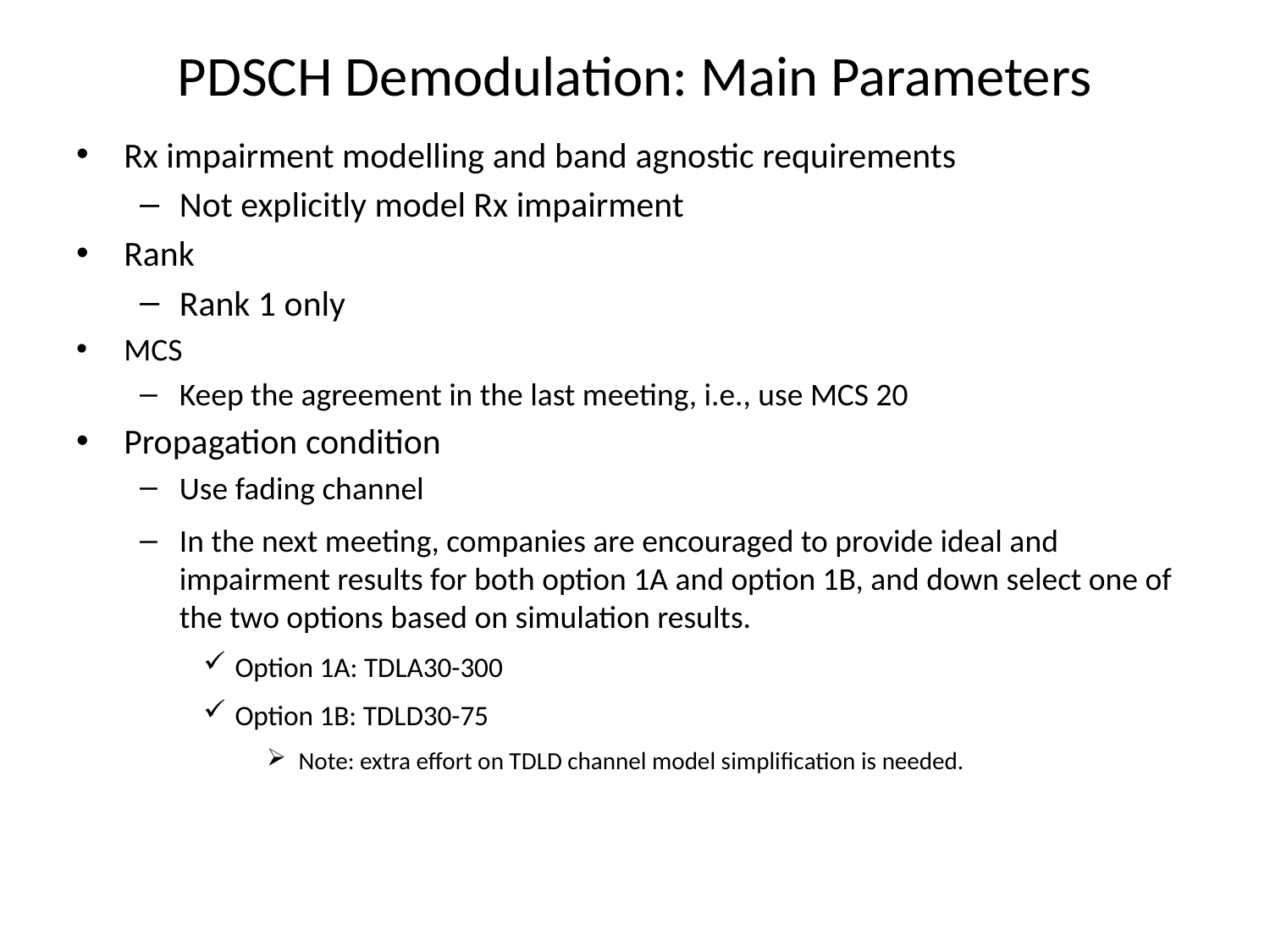

# PDSCH Demodulation: Main Parameters
Rx impairment modelling and band agnostic requirements
Not explicitly model Rx impairment
Rank
Rank 1 only
MCS
Keep the agreement in the last meeting, i.e., use MCS 20
Propagation condition
Use fading channel
In the next meeting, companies are encouraged to provide ideal and impairment results for both option 1A and option 1B, and down select one of the two options based on simulation results.
Option 1A: TDLA30-300
Option 1B: TDLD30-75
Note: extra effort on TDLD channel model simplification is needed.